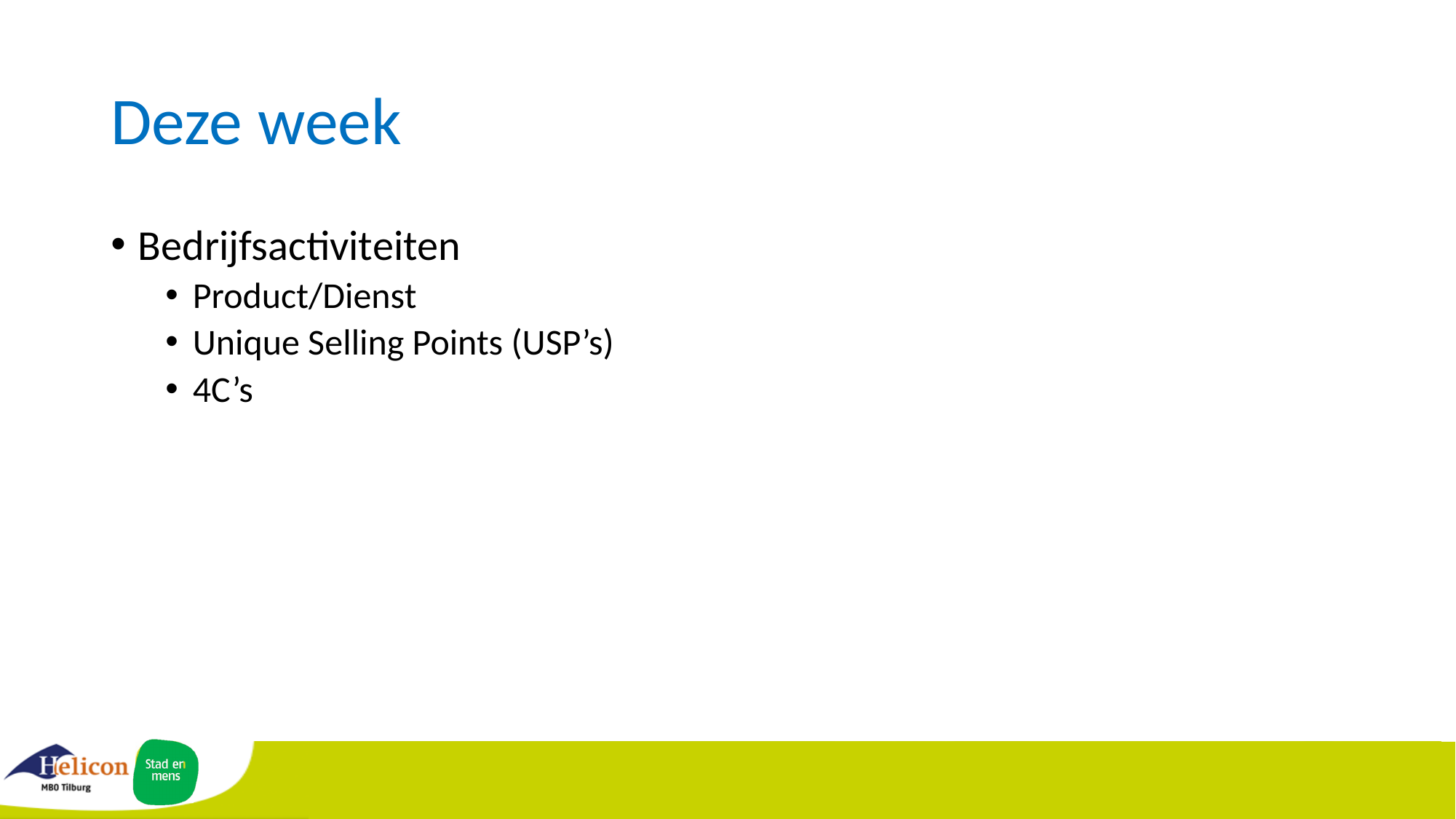

# Deze week
Bedrijfsactiviteiten
Product/Dienst
Unique Selling Points (USP’s)
4C’s